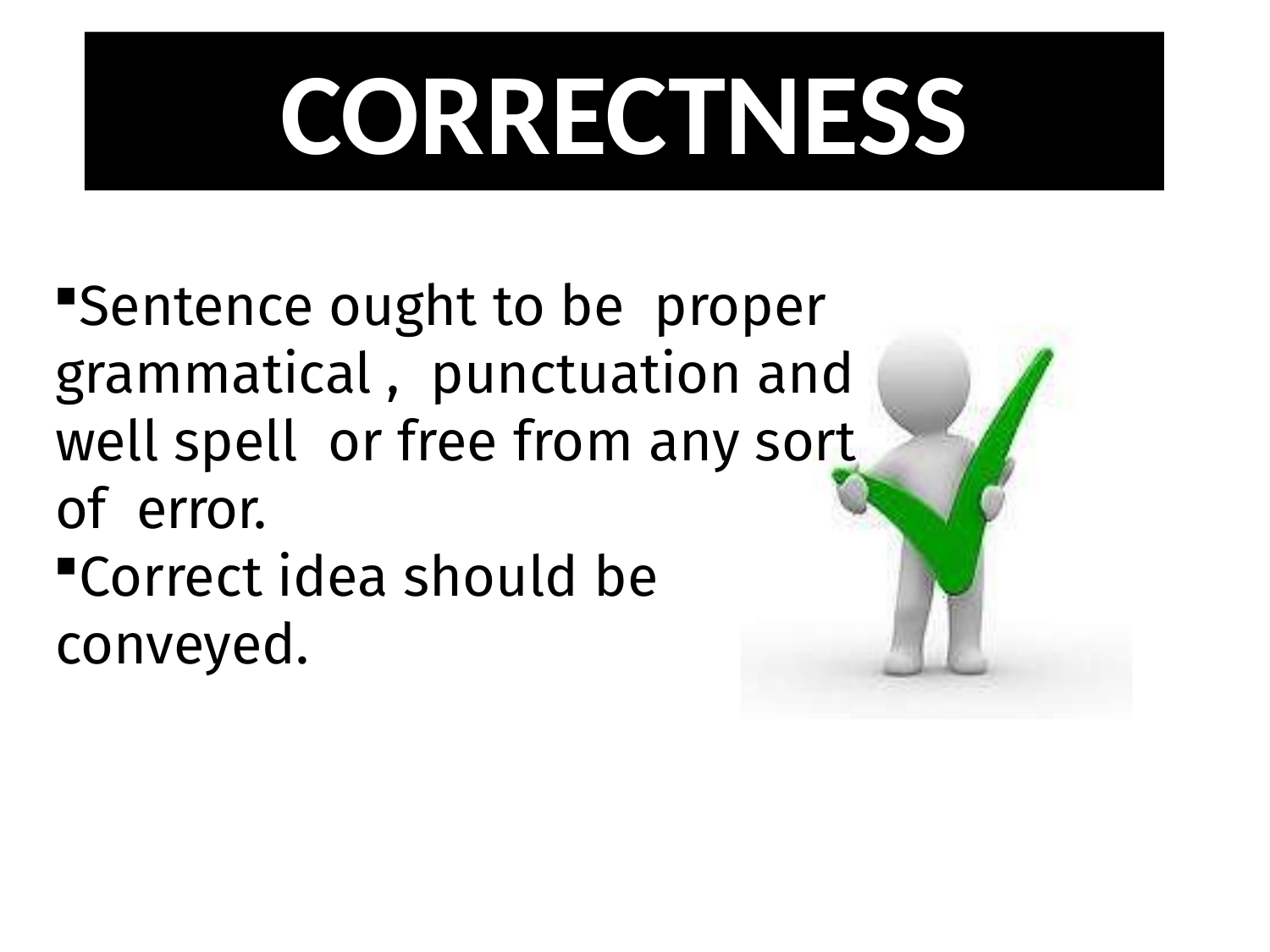

CORRECTNESS
Sentence ought to be  proper grammatical ,  punctuation and well spell  or free from any sort of  error.
Correct idea should be
conveyed.